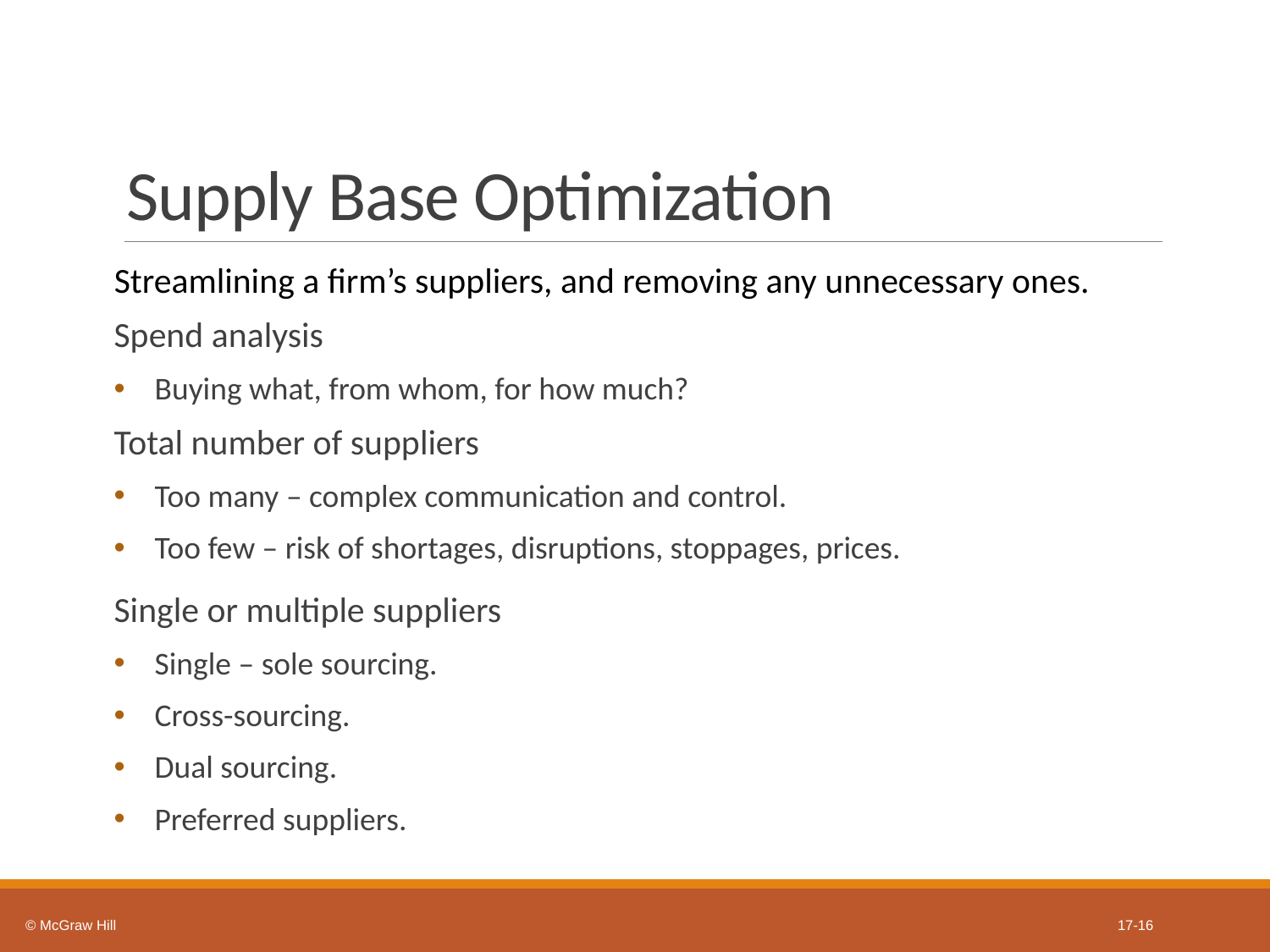

# Supply Base Optimization
Streamlining a firm’s suppliers, and removing any unnecessary ones.
Spend analysis
Buying what, from whom, for how much?
Total number of suppliers
Too many – complex communication and control.
Too few – risk of shortages, disruptions, stoppages, prices.
Single or multiple suppliers
Single – sole sourcing.
Cross-sourcing.
Dual sourcing.
Preferred suppliers.